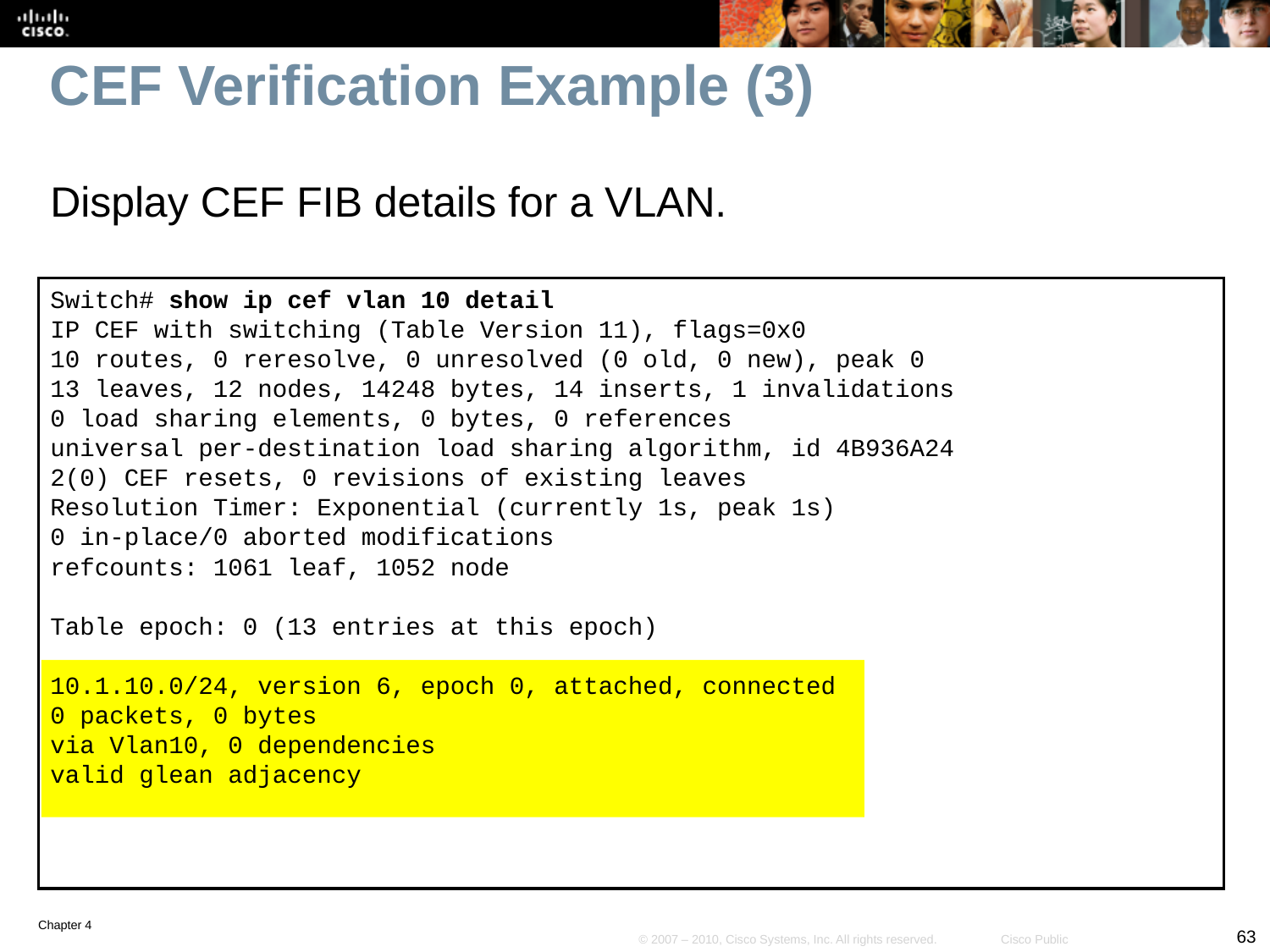

# CEF Verification Example (3)
Display CEF FIB details for a VLAN.
Switch# show ip cef vlan 10 detail
IP CEF with switching (Table Version 11), flags=0x0
10 routes, 0 reresolve, 0 unresolved (0 old, 0 new), peak 0
13 leaves, 12 nodes, 14248 bytes, 14 inserts, 1 invalidations
0 load sharing elements, 0 bytes, 0 references
universal per-destination load sharing algorithm, id 4B936A24
2(0) CEF resets, 0 revisions of existing leaves
Resolution Timer: Exponential (currently 1s, peak 1s)
0 in-place/0 aborted modifications
refcounts: 1061 leaf, 1052 node

Table epoch: 0 (13 entries at this epoch)

10.1.10.0/24, version 6, epoch 0, attached, connected
0 packets, 0 bytes
via Vlan10, 0 dependencies
valid glean adjacency